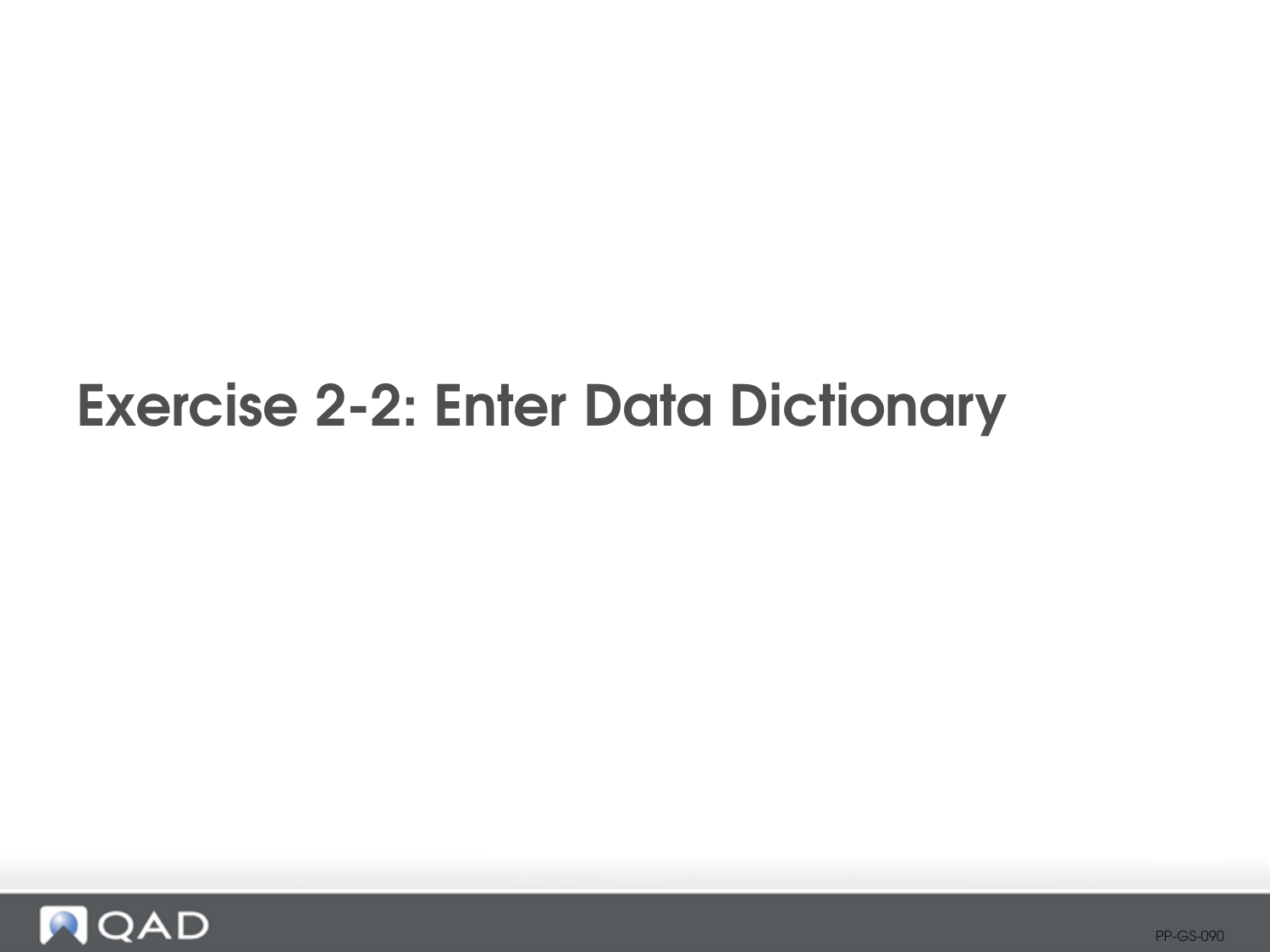

# Exercise 2-2: Enter Data Dictionary
PP-GS-090